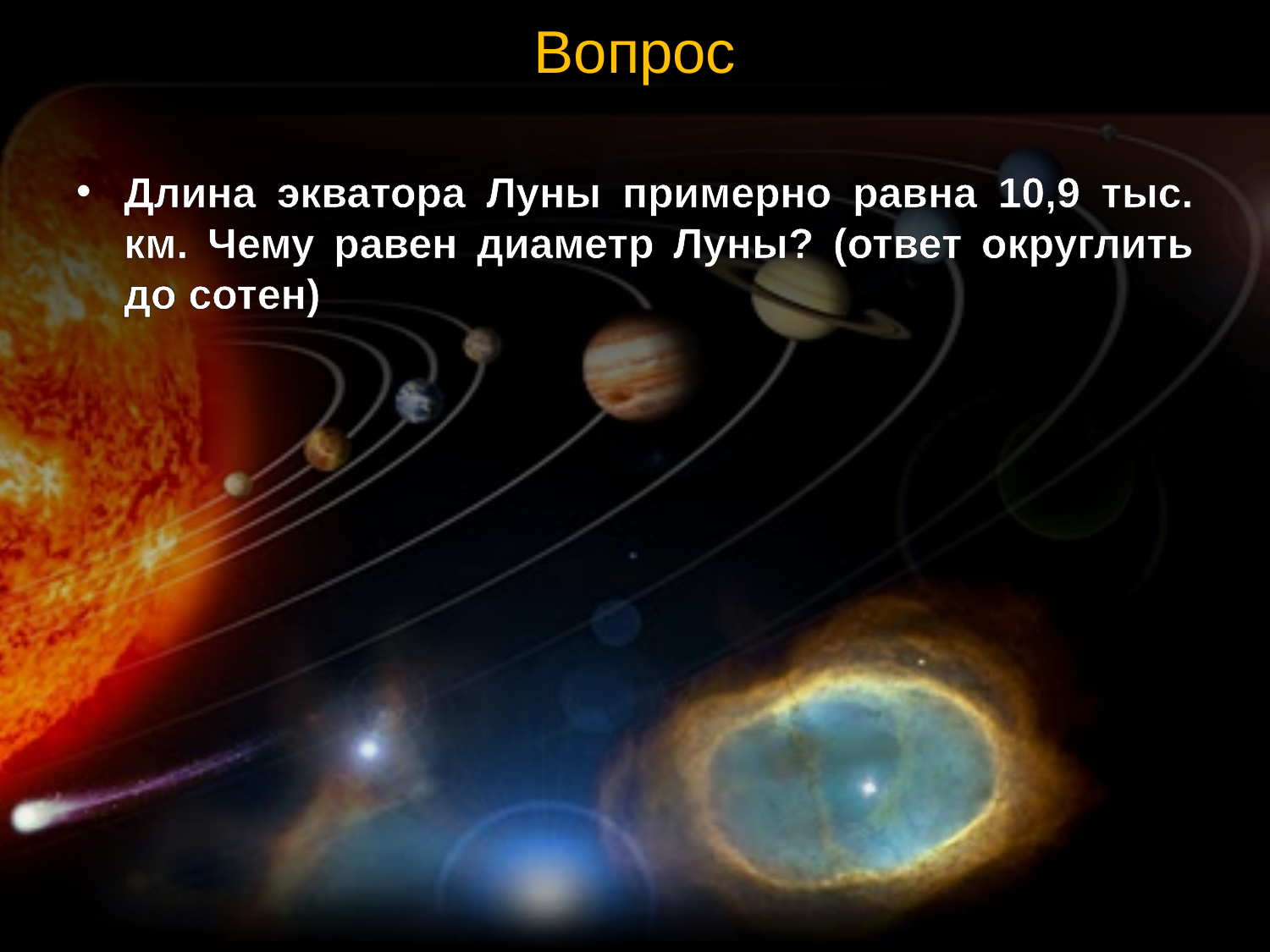

# Вопрос
Длина экватора Луны примерно равна 10,9 тыс. км. Чему равен диаметр Луны? (ответ округлить до сотен)